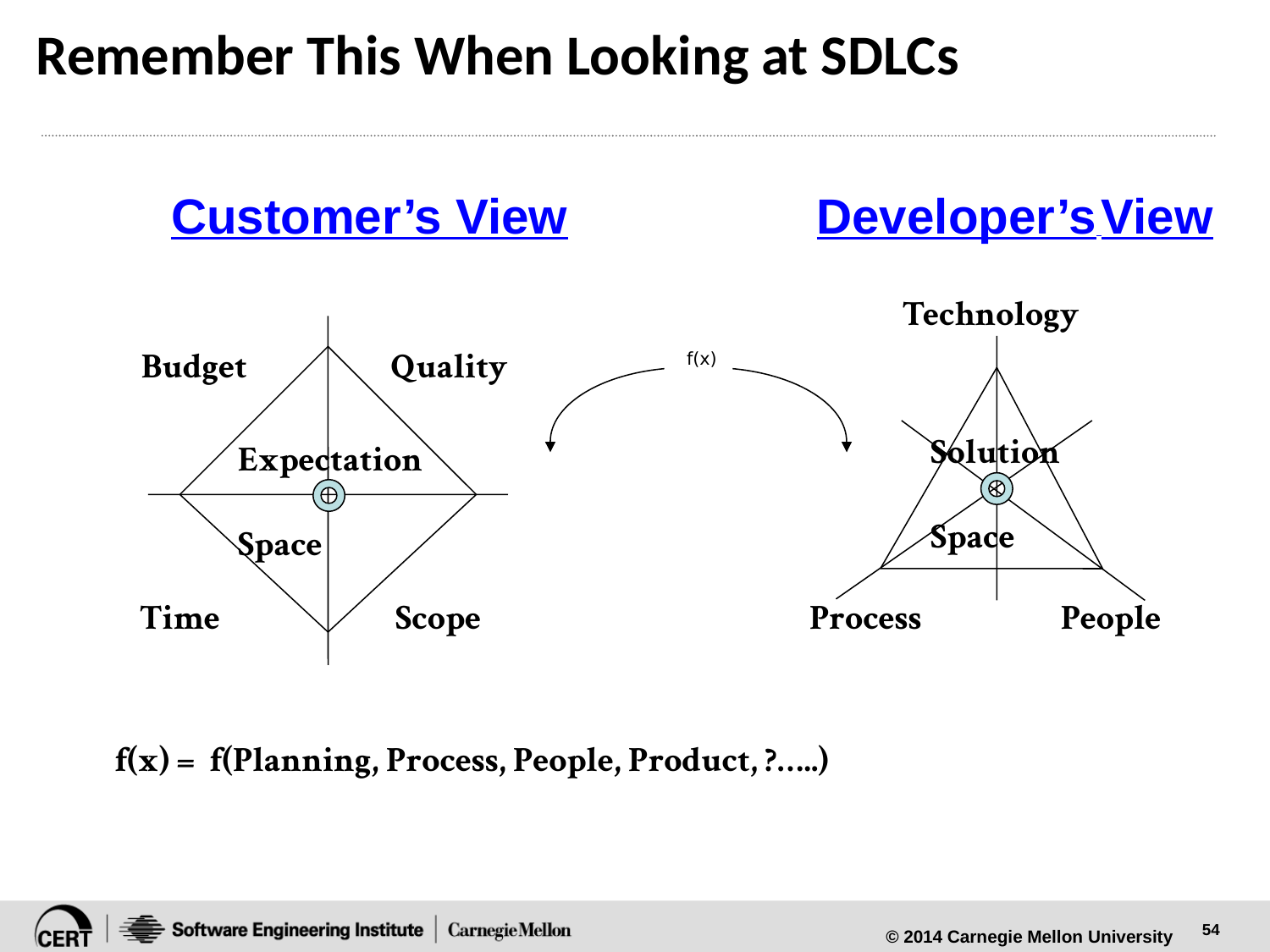

# Remember This When Looking at SDLCs
Customer’s View
Developer’s View

Technology

Solution

Space

Process
People

Budget
Quality

Expectation

Space

Time
Scope
f(x)

f(x) =  f(Planning, Process, People, Product, ?…..)